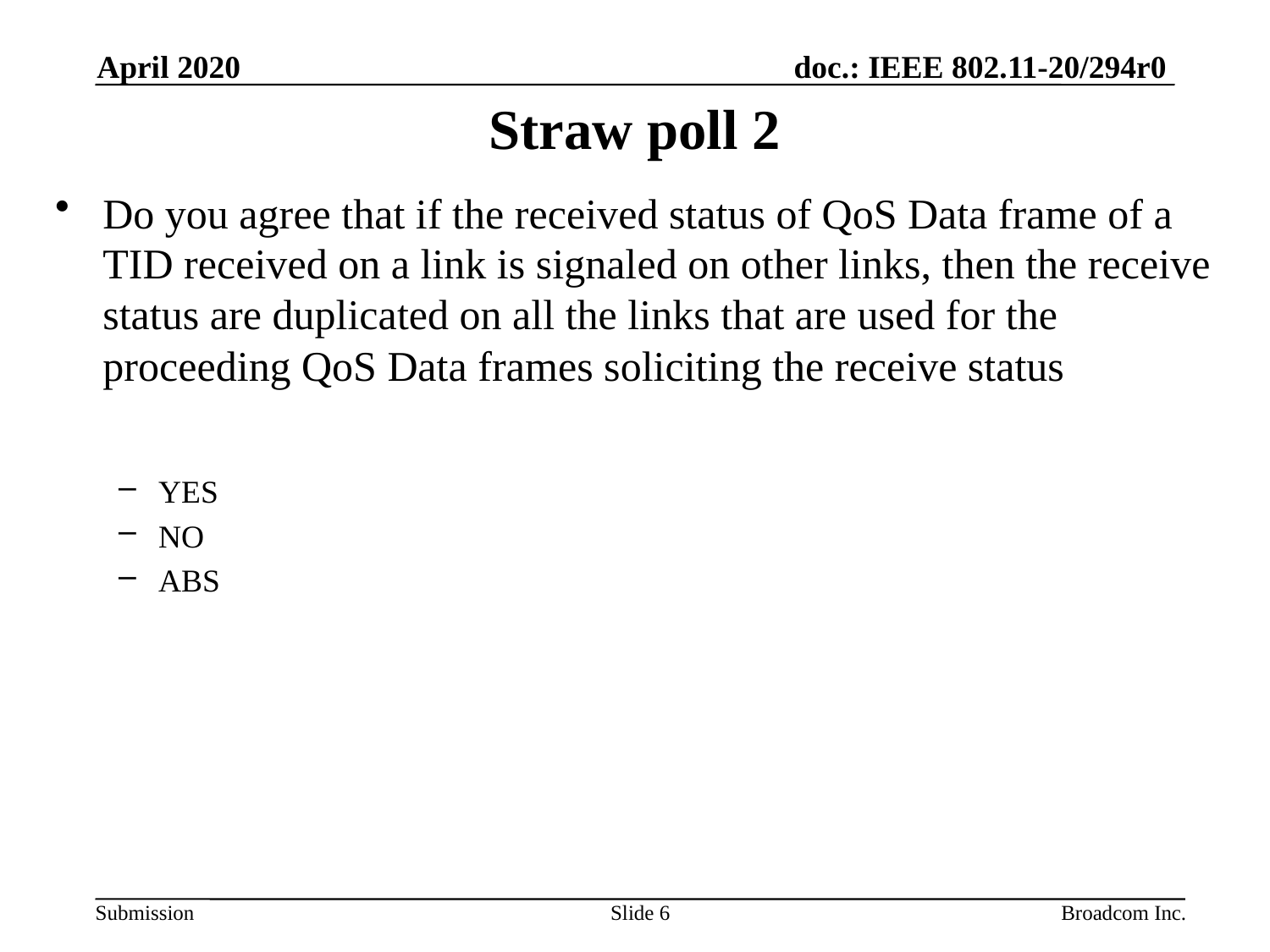

April 2020
# Straw poll 2
Do you agree that if the received status of QoS Data frame of a TID received on a link is signaled on other links, then the receive status are duplicated on all the links that are used for the proceeding QoS Data frames soliciting the receive status

YES
NO
ABS
Slide 6
Broadcom Inc.